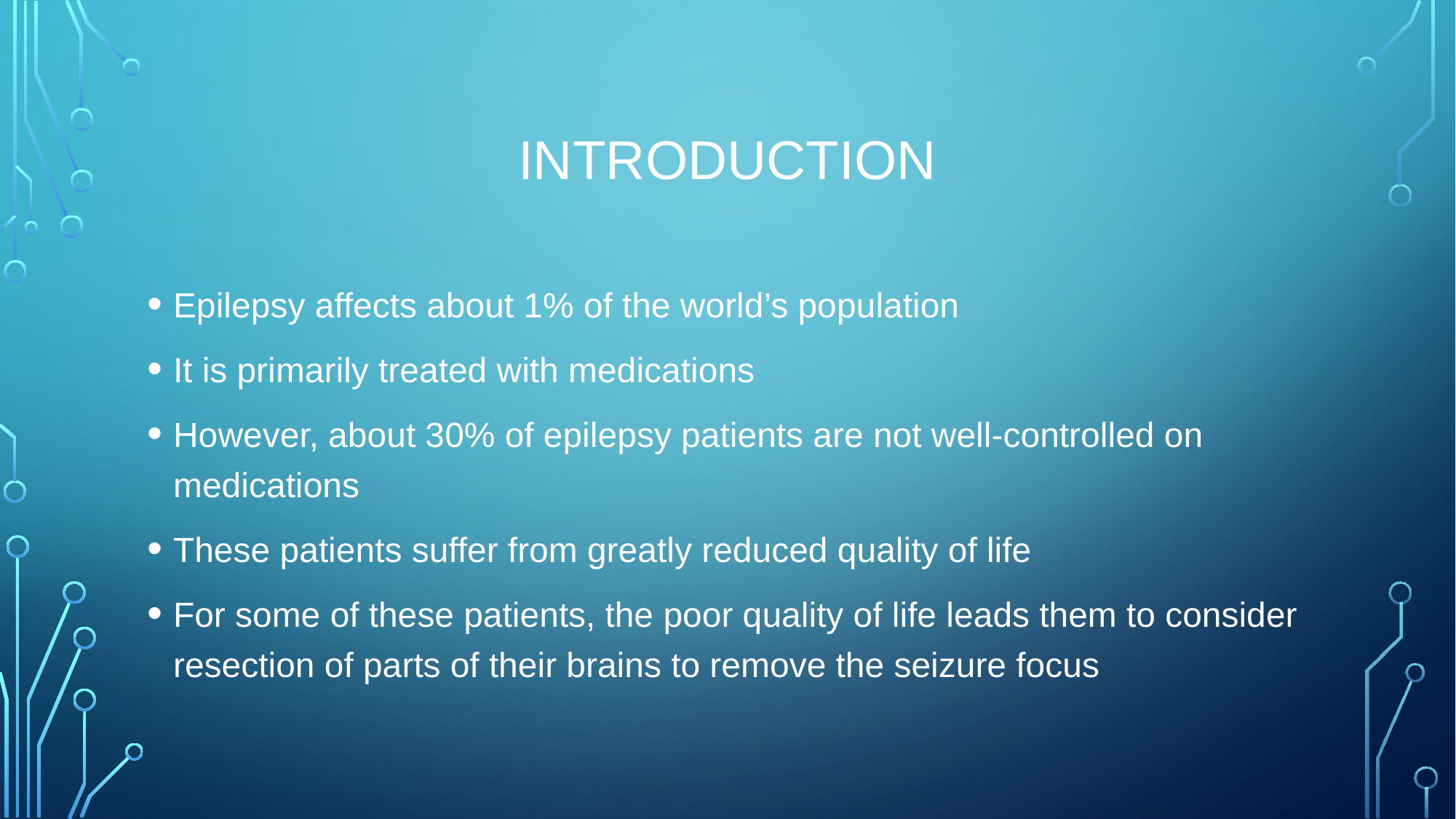

# introduction
Epilepsy affects about 1% of the world’s population
It is primarily treated with medications
However, about 30% of epilepsy patients are not well-controlled on medications
These patients suffer from greatly reduced quality of life
For some of these patients, the poor quality of life leads them to consider resection of parts of their brains to remove the seizure focus